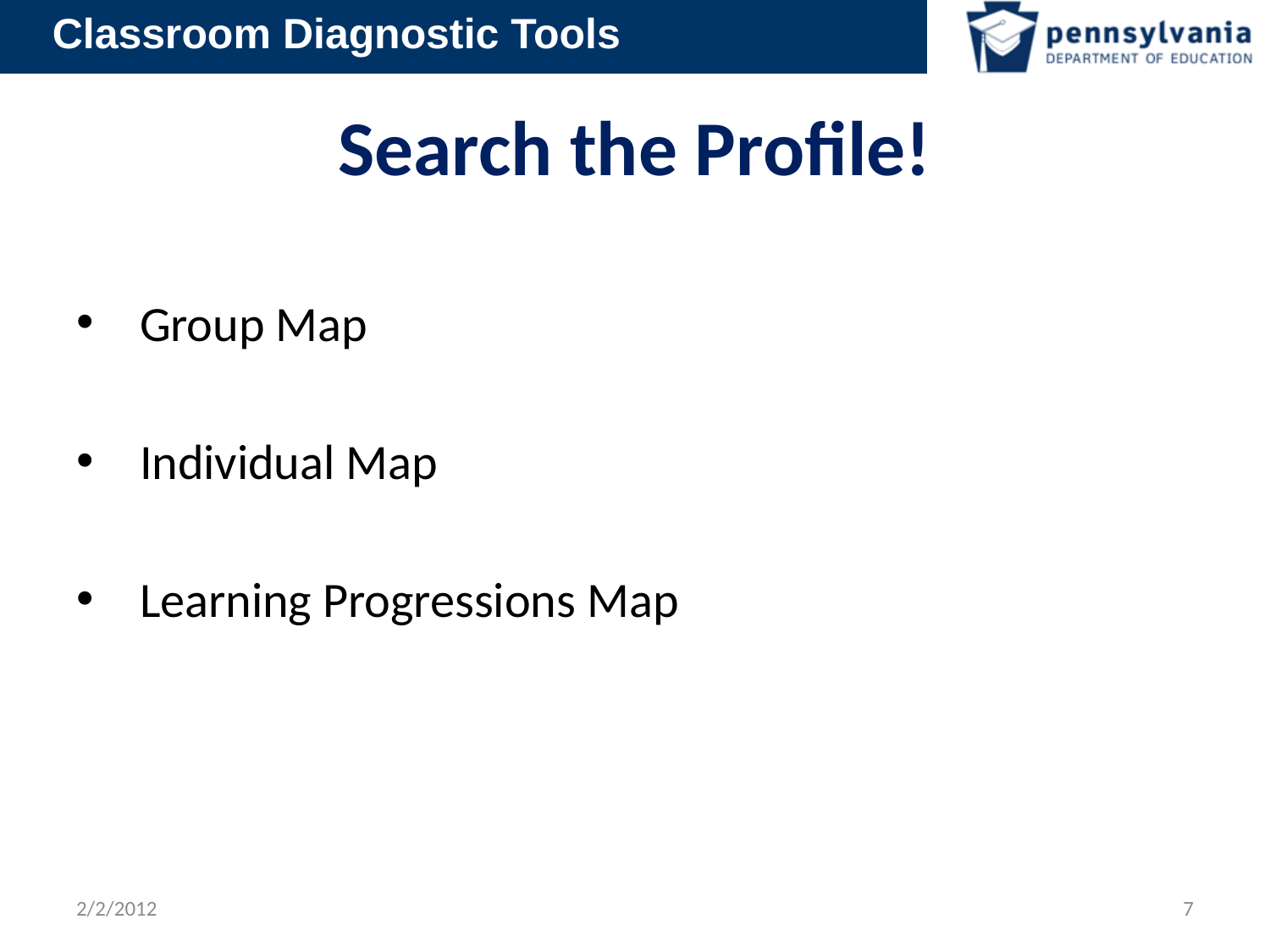

# Search the Profile!
Group Map

Individual Map

Learning Progressions Map

2/2/2012
7